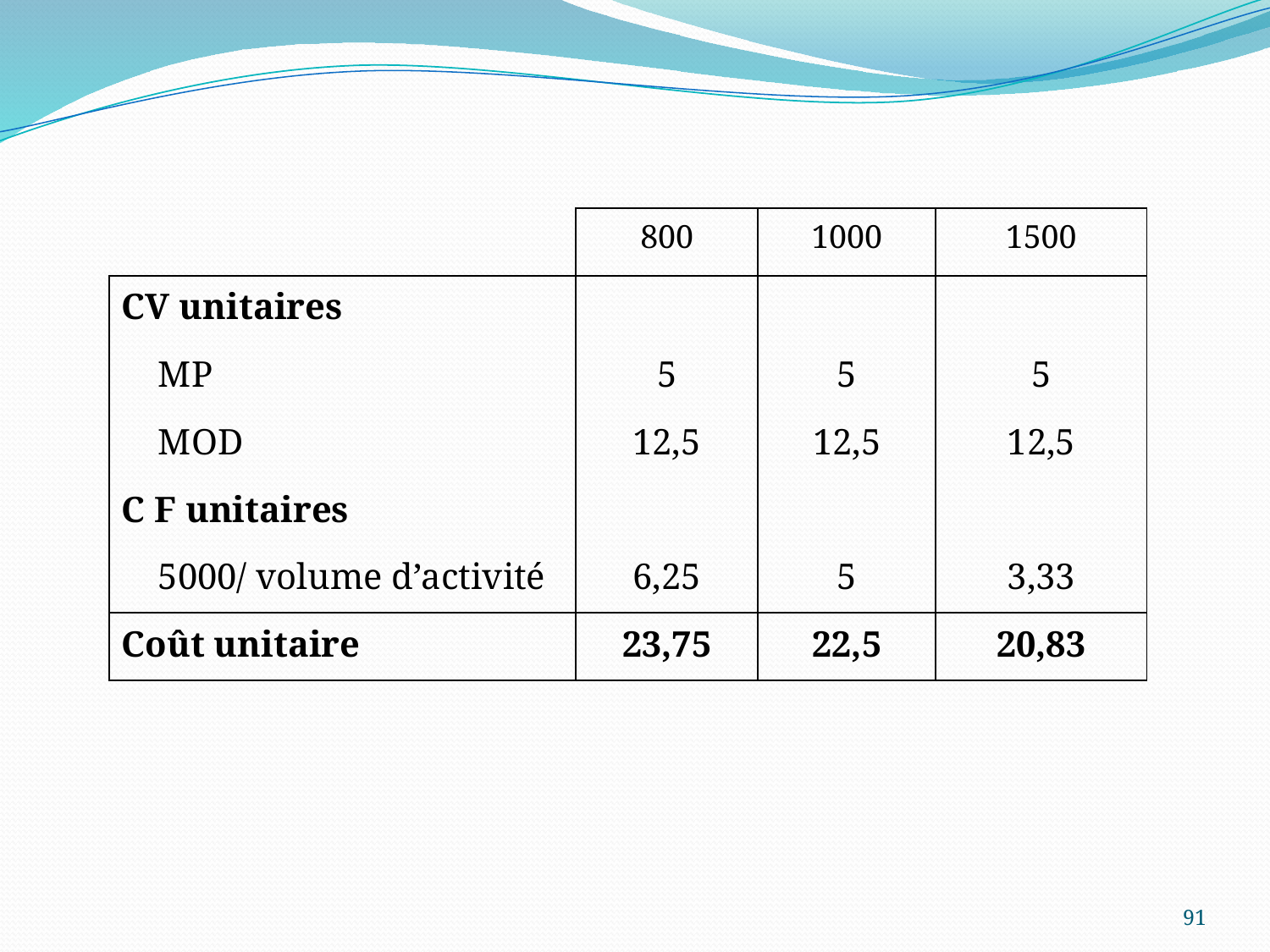

|  | 800 | 1000 | 1500 |
| --- | --- | --- | --- |
| CV unitaires |  |  |  |
| MP | 5 | 5 | 5 |
| MOD | 12,5 | 12,5 | 12,5 |
| C F unitaires |  |  |  |
| 5000/ volume d’activité | 6,25 | 5 | 3,33 |
| Coût unitaire | 23,75 | 22,5 | 20,83 |
91